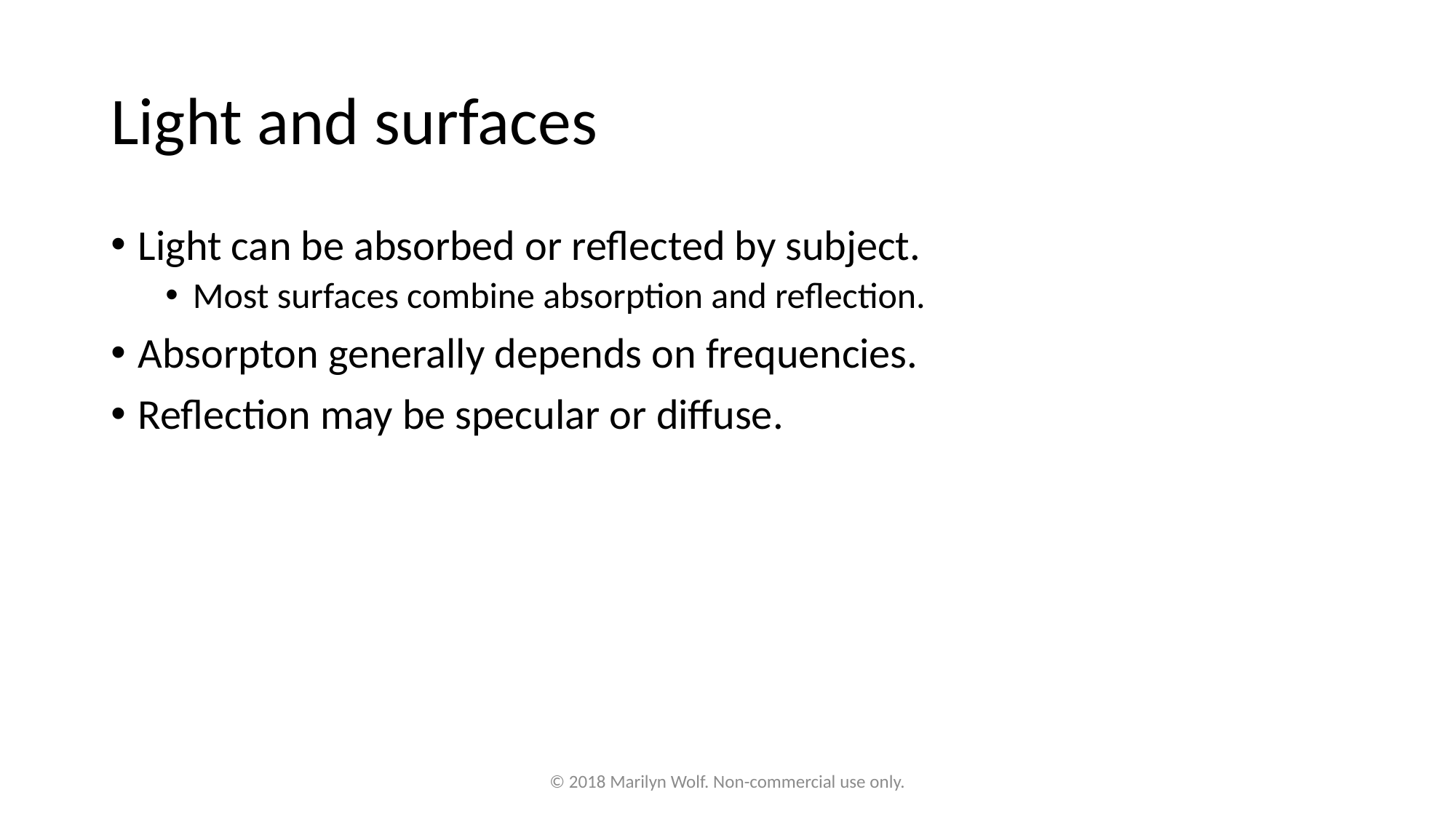

# Light and surfaces
Light can be absorbed or reflected by subject.
Most surfaces combine absorption and reflection.
Absorpton generally depends on frequencies.
Reflection may be specular or diffuse.
© 2018 Marilyn Wolf. Non-commercial use only.